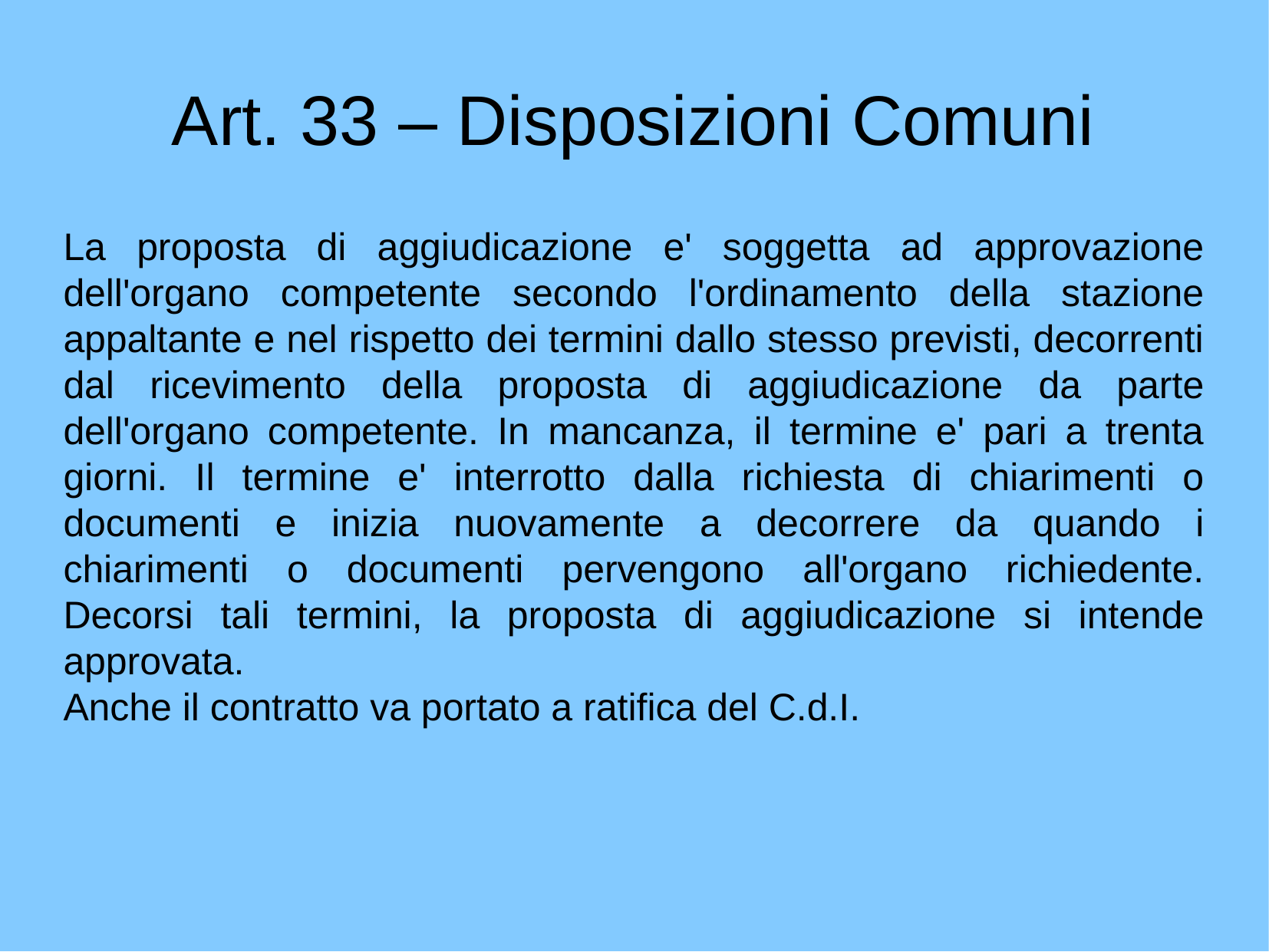

Art. 33 – Disposizioni Comuni
La proposta di aggiudicazione e' soggetta ad approvazione dell'organo competente secondo l'ordinamento della stazione appaltante e nel rispetto dei termini dallo stesso previsti, decorrenti dal ricevimento della proposta di aggiudicazione da parte dell'organo competente. In mancanza, il termine e' pari a trenta giorni. Il termine e' interrotto dalla richiesta di chiarimenti o documenti e inizia nuovamente a decorrere da quando i chiarimenti o documenti pervengono all'organo richiedente. Decorsi tali termini, la proposta di aggiudicazione si intende approvata.
Anche il contratto va portato a ratifica del C.d.I.